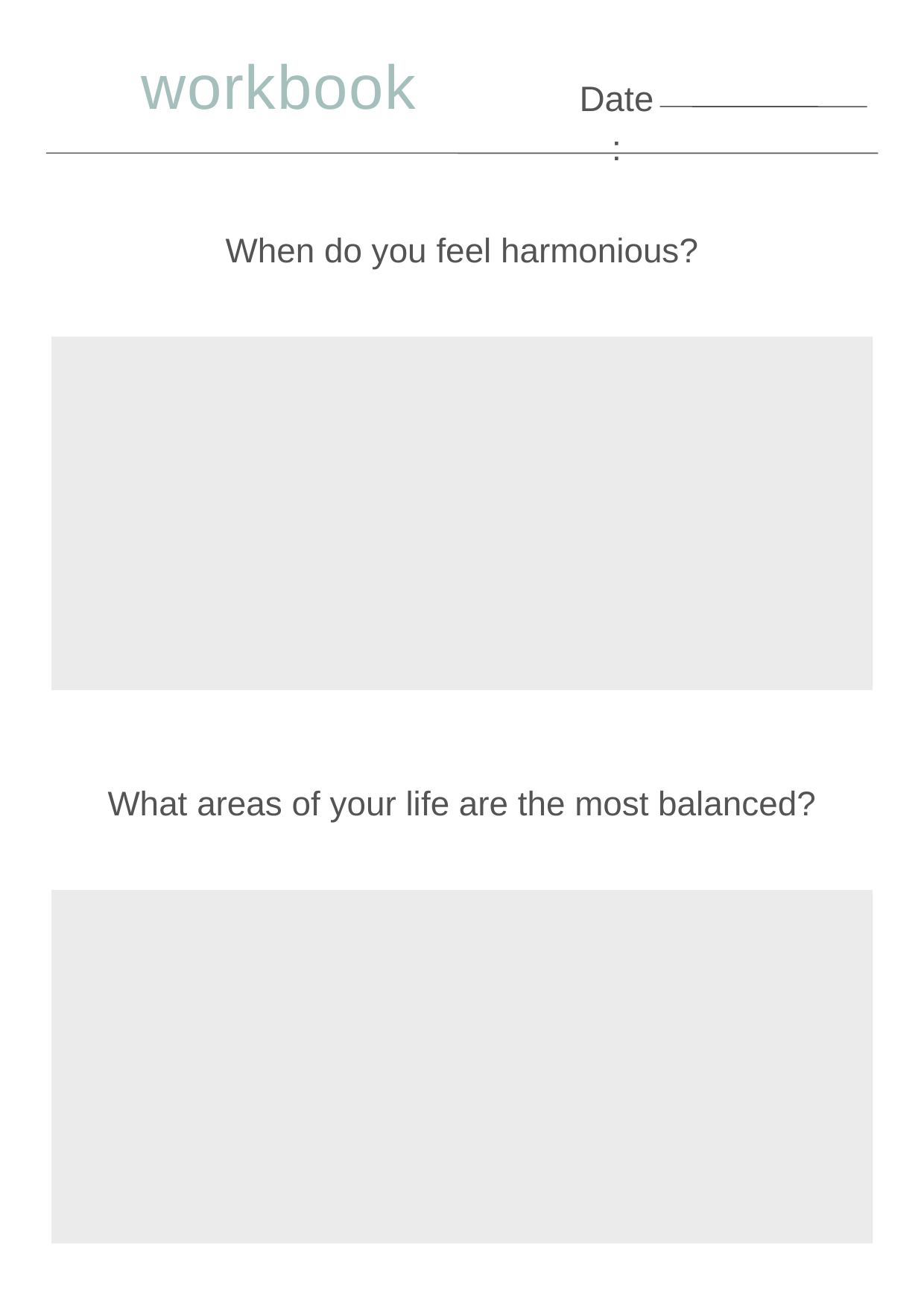

workbook
Date:

When do you feel harmonious?

What areas of your life are the most balanced?